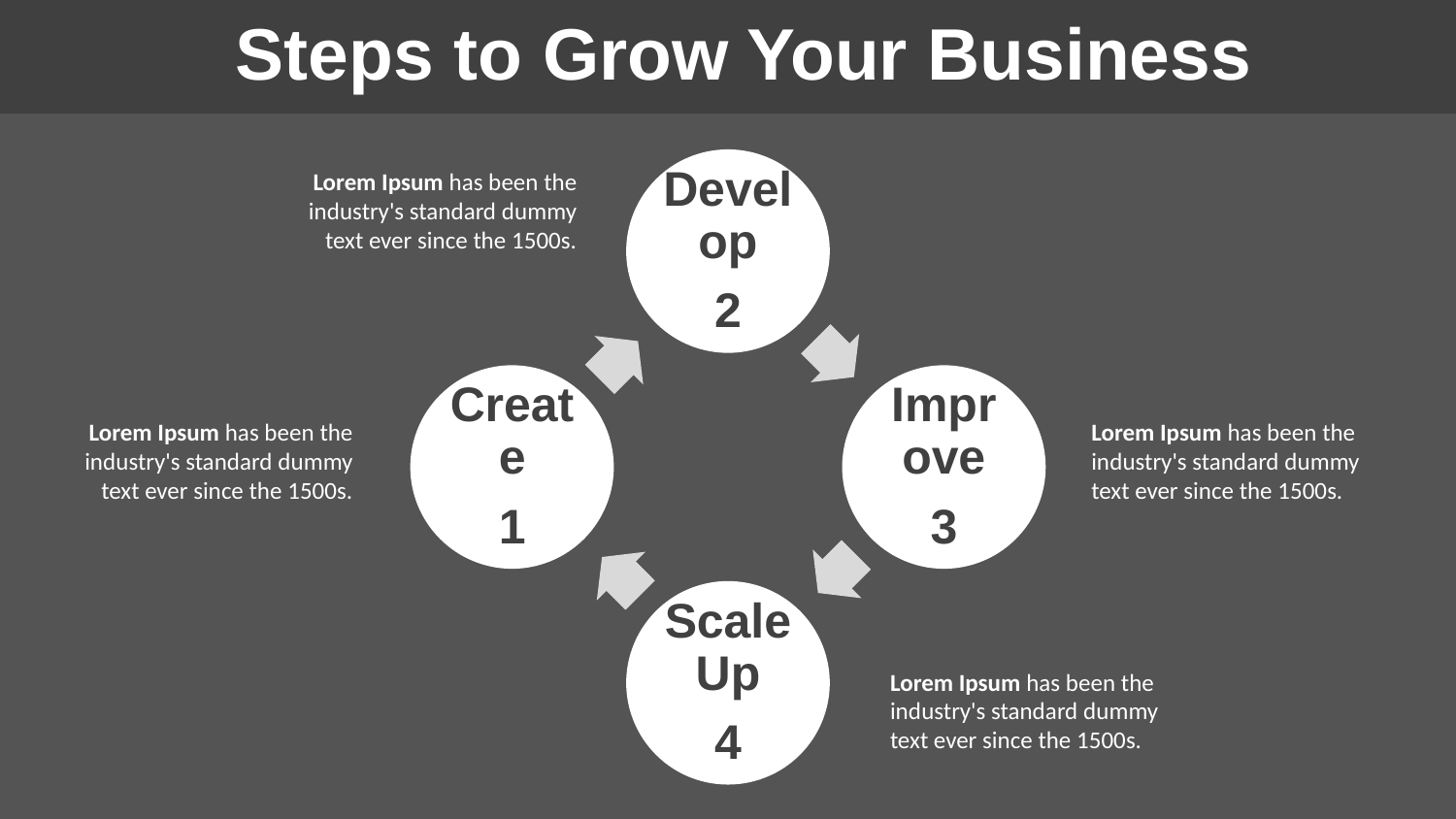

Steps to Grow Your Business

Develop
2
Lorem Ipsum has been the industry's standard dummy text ever since the 1500s.

Create
1

Improve
3
Lorem Ipsum has been the industry's standard dummy text ever since the 1500s.
Lorem Ipsum has been the industry's standard dummy text ever since the 1500s.

Scale Up
4
Lorem Ipsum has been the industry's standard dummy text ever since the 1500s.